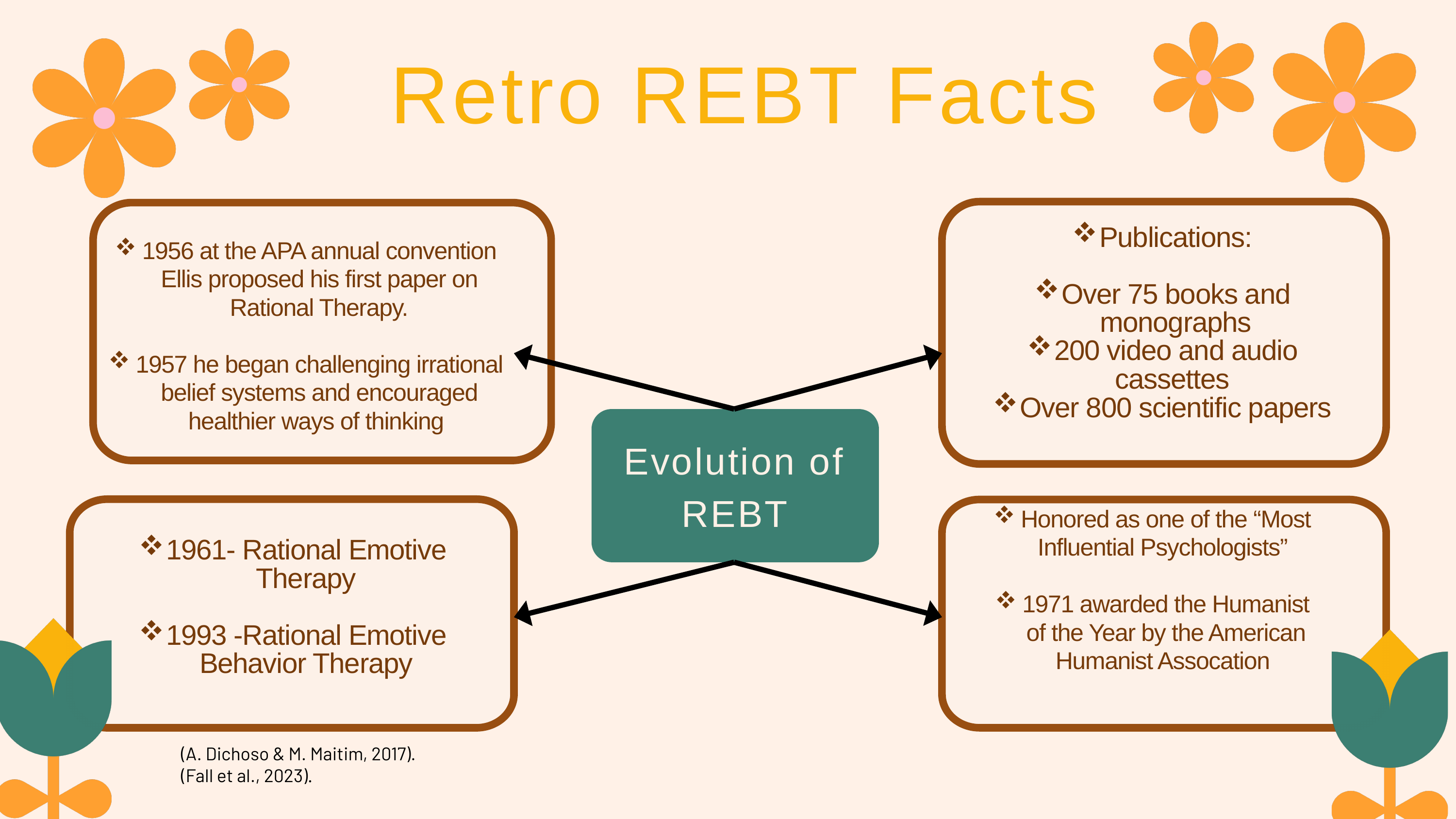

Retro REBT Facts

Publications:
Over 75 books and monographs
200 video and audio cassettes
Over 800 scientific papers

1956 at the APA annual convention Ellis proposed his first paper on Rational Therapy.
1957 he began challenging irrational belief systems and encouraged healthier ways of thinking

Evolution of REBT

Honored as one of the “Most Influential Psychologists”
1971 awarded the Humanist of the Year by the American Humanist Assocation

1961- Rational Emotive Therapy
1993 -Rational Emotive Behavior Therapy

(A. Dichoso & M. Maitim, 2017).
(Fall et al., 2023).